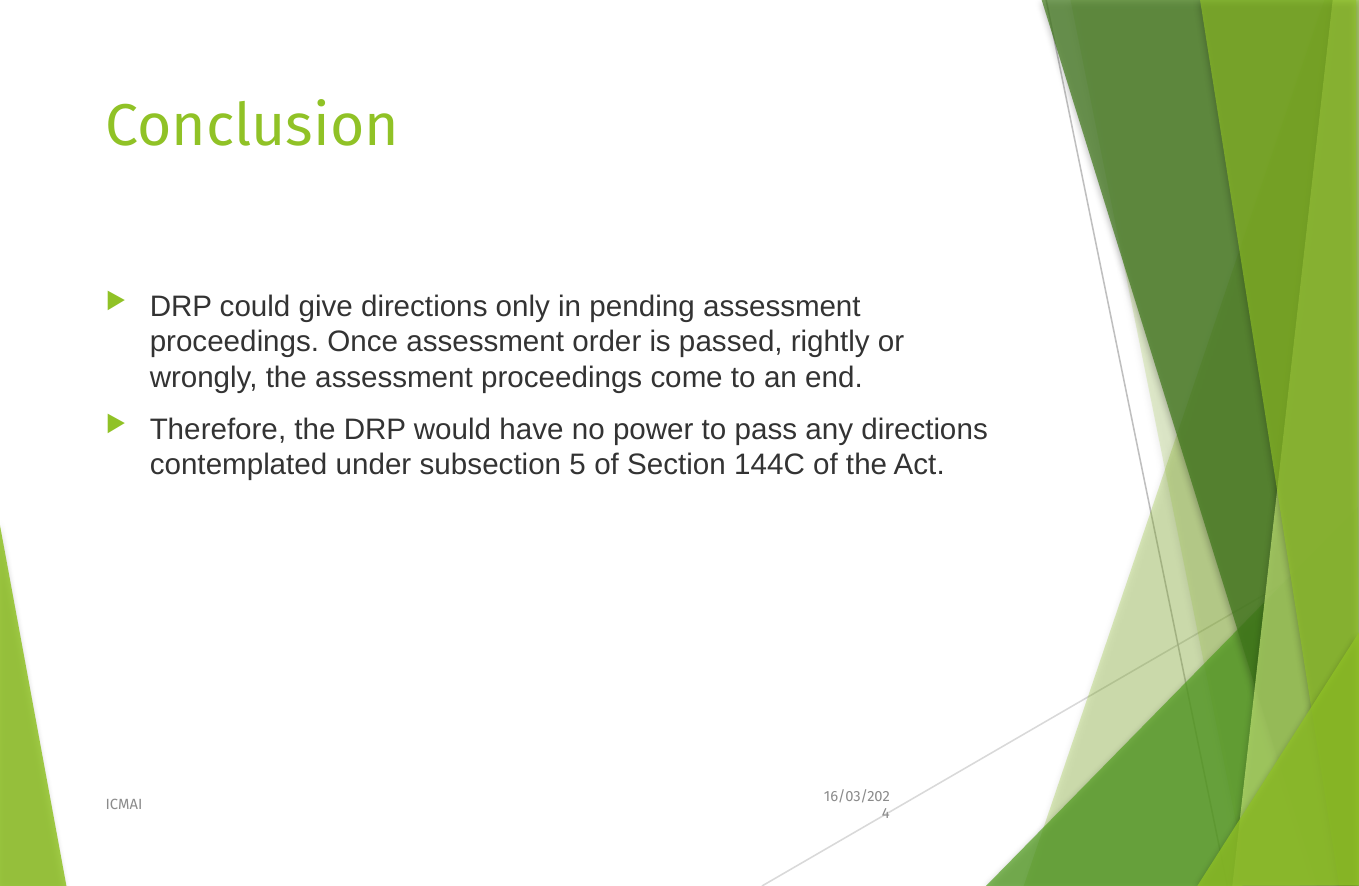

# Conclusion
DRP could give directions only in pending assessment proceedings. Once assessment order is passed, rightly or wrongly, the assessment proceedings come to an end.
Therefore, the DRP would have no power to pass any directions contemplated under sub­section 5 of Section 144C of the Act.
ICMAI
16/03/2024